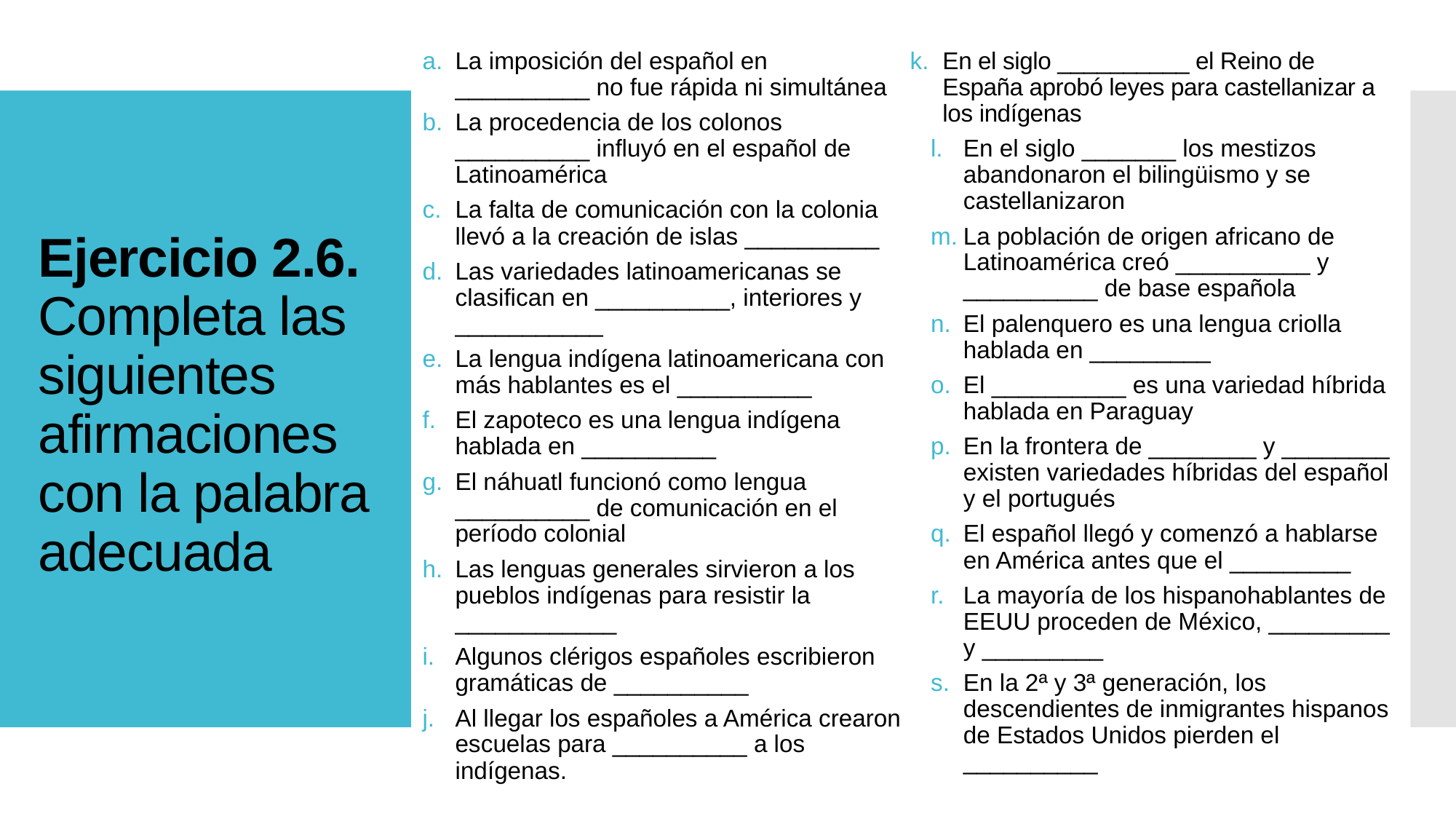

La imposición del español en __________ no fue rápida ni simultánea
La procedencia de los colonos __________ influyó en el español de Latinoamérica
La falta de comunicación con la colonia llevó a la creación de islas __________
Las variedades latinoamericanas se clasifican en __________, interiores y ___________
La lengua indígena latinoamericana con más hablantes es el __________
El zapoteco es una lengua indígena hablada en __________
El náhuatl funcionó como lengua __________ de comunicación en el período colonial
Las lenguas generales sirvieron a los pueblos indígenas para resistir la ____________
Algunos clérigos españoles escribieron gramáticas de __________
Al llegar los españoles a América crearon escuelas para __________ a los indígenas.
En el siglo __________ el Reino de España aprobó leyes para castellanizar a los indígenas
En el siglo _______ los mestizos abandonaron el bilingüismo y se castellanizaron
La población de origen africano de Latinoamérica creó __________ y __________ de base española
El palenquero es una lengua criolla hablada en _________
El __________ es una variedad híbrida hablada en Paraguay
En la frontera de ________ y ________ existen variedades híbridas del español y el portugués
El español llegó y comenzó a hablarse en América antes que el _________
La mayoría de los hispanohablantes de EEUU proceden de México, _________ y _________
En la 2ª y 3ª generación, los descendientes de inmigrantes hispanos de Estados Unidos pierden el __________
# Ejercicio 2.6. Completa las siguientes afirmaciones con la palabra adecuada